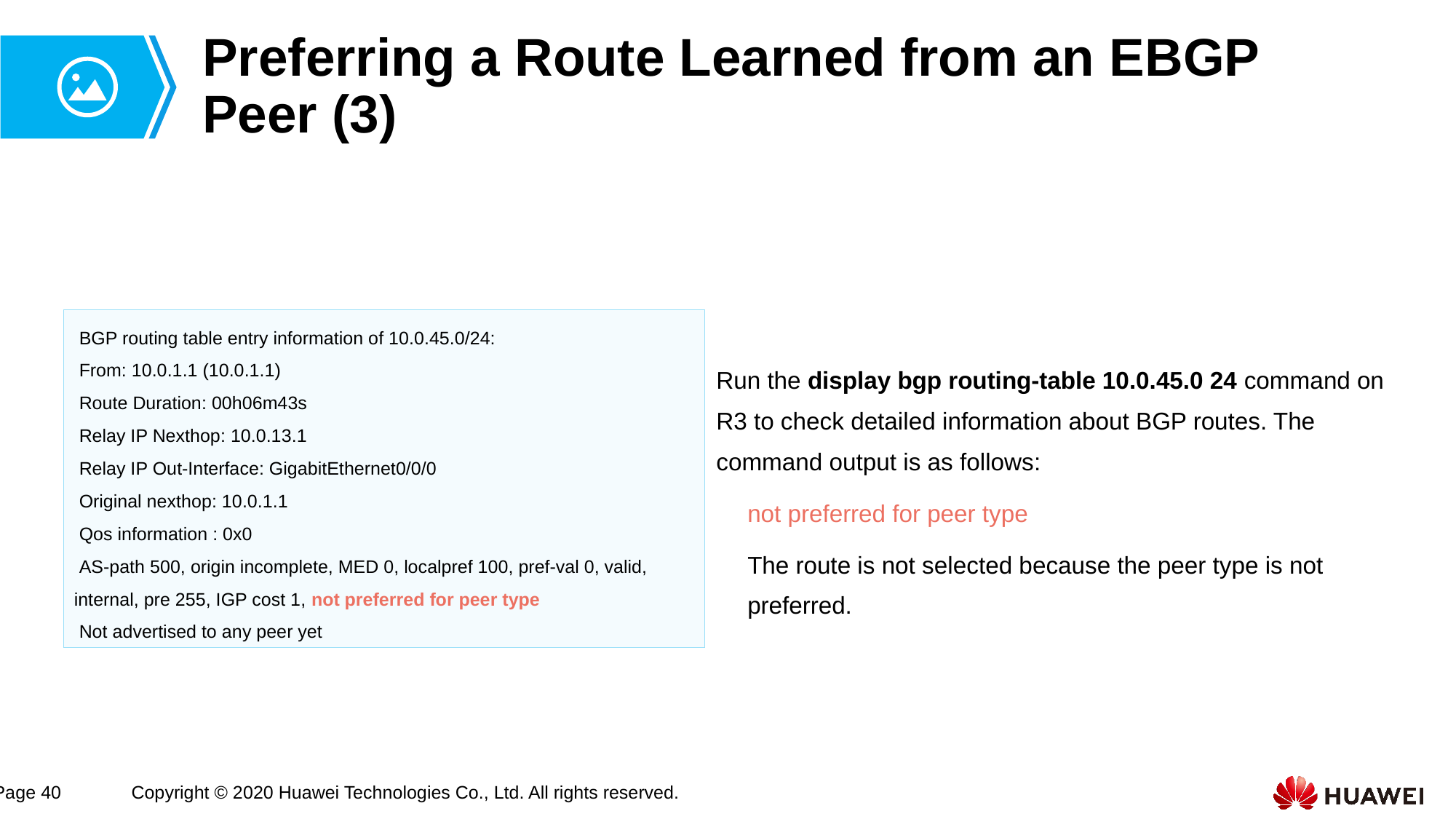

# Preferring a Route Learned from an EBGP Peer (3)
 BGP routing table entry information of 10.0.45.0/24:
 From: 10.0.1.1 (10.0.1.1)
 Route Duration: 00h06m43s
 Relay IP Nexthop: 10.0.13.1
 Relay IP Out-Interface: GigabitEthernet0/0/0
 Original nexthop: 10.0.1.1
 Qos information : 0x0
 AS-path 500, origin incomplete, MED 0, localpref 100, pref-val 0, valid, internal, pre 255, IGP cost 1, not preferred for peer type
 Not advertised to any peer yet
Run the display bgp routing-table 10.0.45.0 24 command on R3 to check detailed information about BGP routes. The command output is as follows:
not preferred for peer type
The route is not selected because the peer type is not preferred.